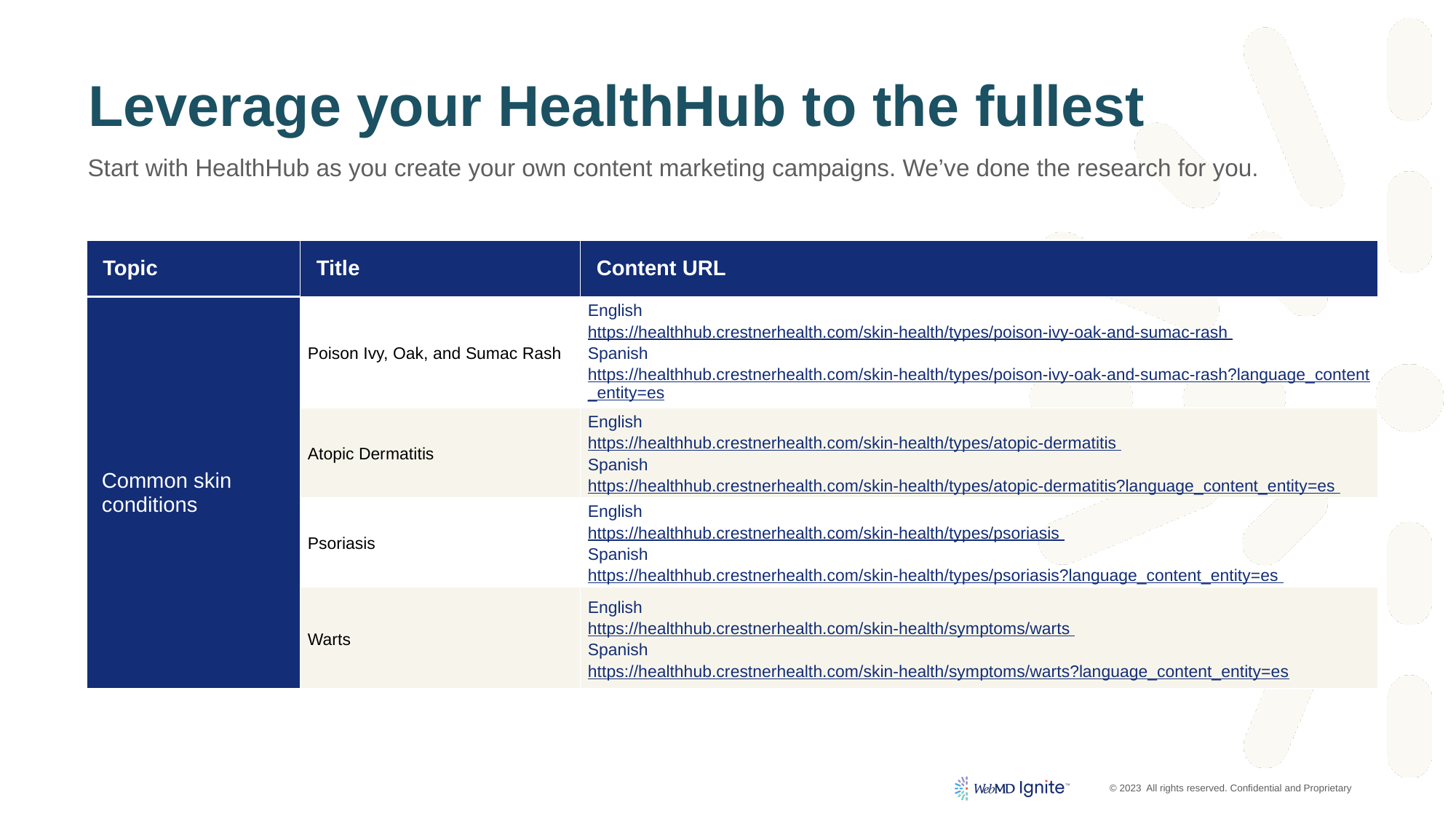

# Leverage your HealthHub to the fullest
Start with HealthHub as you create your own content marketing campaigns. We’ve done the research for you.
| Topic | Title | Content URL |
| --- | --- | --- |
| Common skin conditions | Poison Ivy, Oak, and Sumac Rash | English https://healthhub.crestnerhealth.com/skin-health/types/poison-ivy-oak-and-sumac-rash Spanish https://healthhub.crestnerhealth.com/skin-health/types/poison-ivy-oak-and-sumac-rash?language\_content\_entity=es |
|  | Atopic Dermatitis | English https://healthhub.crestnerhealth.com/skin-health/types/atopic-dermatitis Spanish https://healthhub.crestnerhealth.com/skin-health/types/atopic-dermatitis?language\_content\_entity=es |
|  | Psoriasis | English https://healthhub.crestnerhealth.com/skin-health/types/psoriasis Spanish https://healthhub.crestnerhealth.com/skin-health/types/psoriasis?language\_content\_entity=es |
|  | Warts | English https://healthhub.crestnerhealth.com/skin-health/symptoms/warts Spanish https://healthhub.crestnerhealth.com/skin-health/symptoms/warts?language\_content\_entity=es |